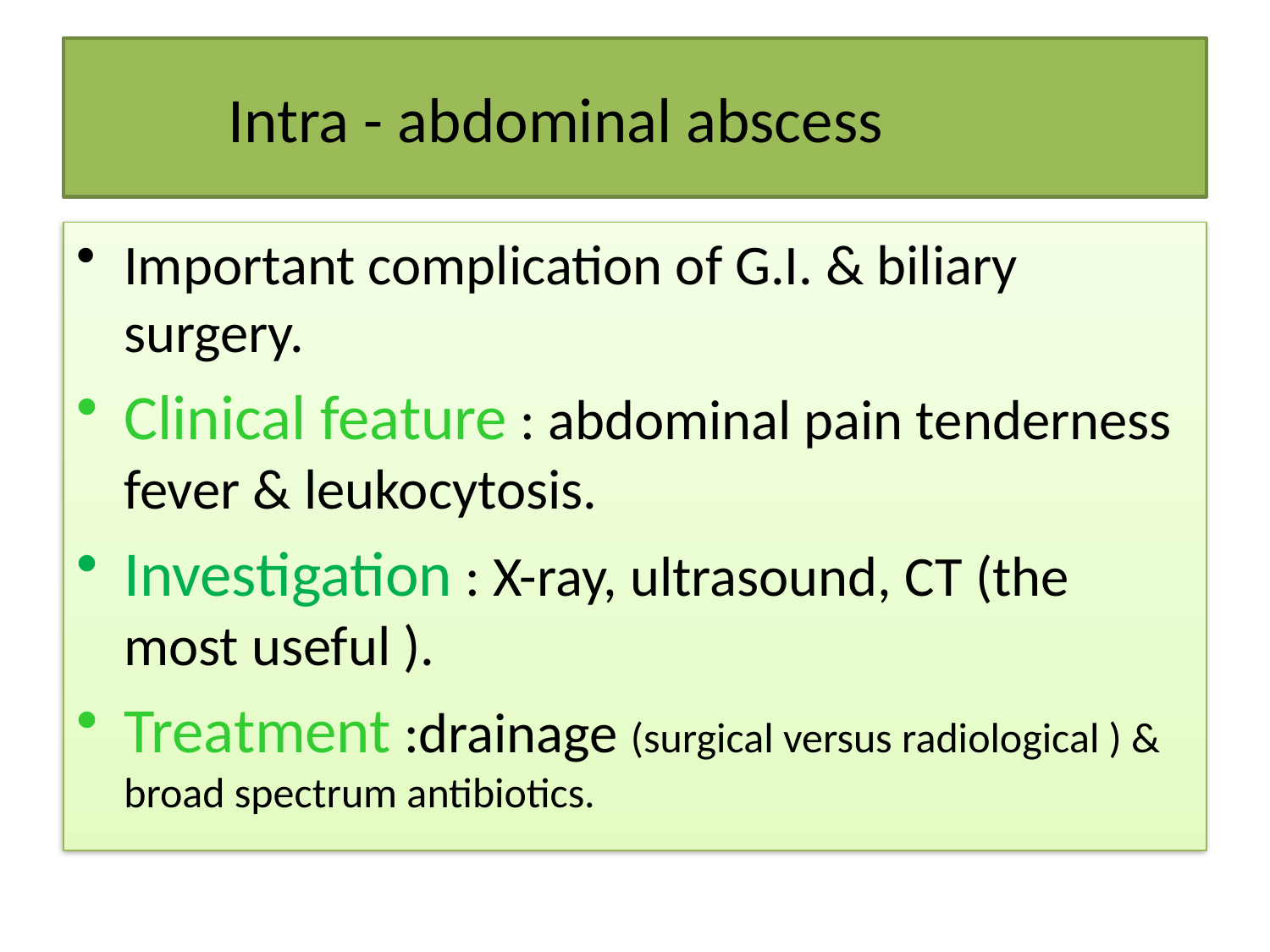

# Intra - abdominal abscess
Important complication of G.I. & biliary surgery.
Clinical feature : abdominal pain tenderness  fever & leukocytosis.
Investigation : X-ray, ultrasound, CT (the most useful ).
Treatment :drainage (surgical versus radiological ) & broad spectrum antibiotics.